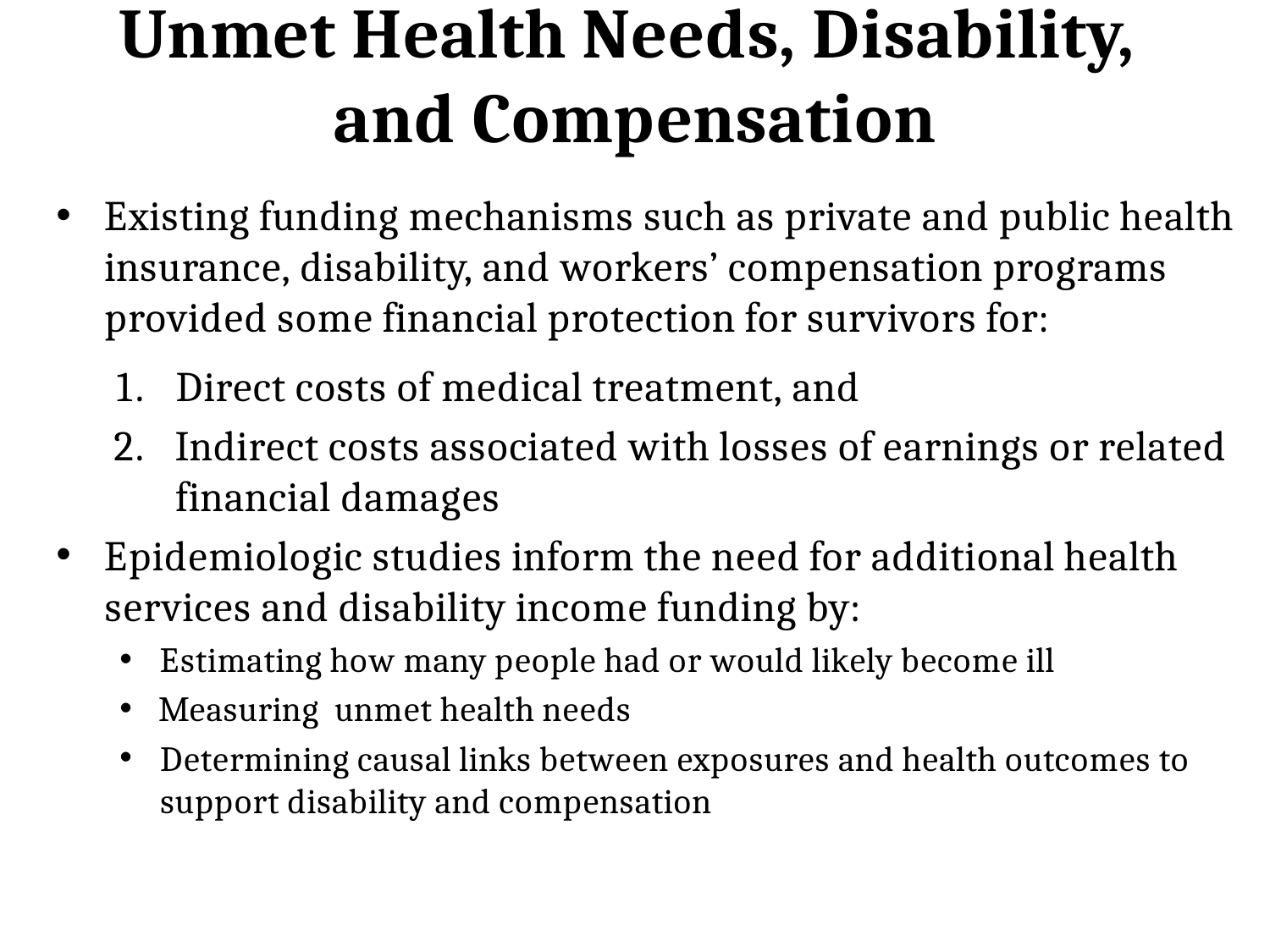

# Unmet Health Needs, Disability, and Compensation
Existing funding mechanisms such as private and public health insurance, disability, and workers’ compensation programs provided some financial protection for survivors for:

Direct costs of medical treatment, and
Indirect costs associated with losses of earnings or related financial damages
Epidemiologic studies inform the need for additional health services and disability income funding by:
Estimating how many people had or would likely become ill
Measuring  unmet health needs
Determining causal links between exposures and health outcomes to support disability and compensation